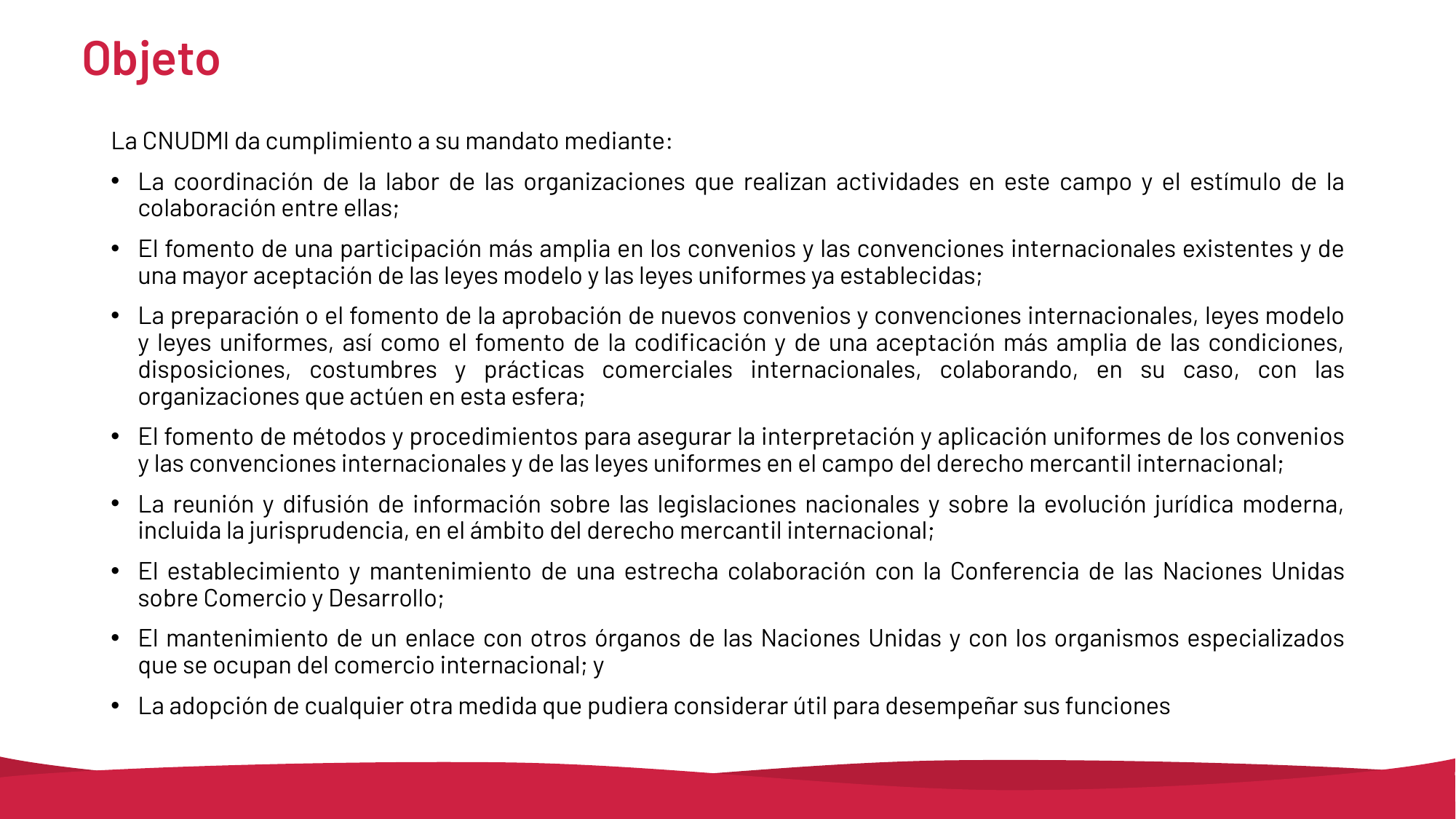

Objeto
La CNUDMI da cumplimiento a su mandato mediante:
La coordinación de la labor de las organizaciones que realizan actividades en este campo y el estímulo de la colaboración entre ellas;
El fomento de una participación más amplia en los convenios y las convenciones internacionales existentes y de una mayor aceptación de las leyes modelo y las leyes uniformes ya establecidas;
La preparación o el fomento de la aprobación de nuevos convenios y convenciones internacionales, leyes modelo y leyes uniformes, así como el fomento de la codificación y de una aceptación más amplia de las condiciones, disposiciones, costumbres y prácticas comerciales internacionales, colaborando, en su caso, con las organizaciones que actúen en esta esfera;
El fomento de métodos y procedimientos para asegurar la interpretación y aplicación uniformes de los convenios y las convenciones internacionales y de las leyes uniformes en el campo del derecho mercantil internacional;
La reunión y difusión de información sobre las legislaciones nacionales y sobre la evolución jurídica moderna, incluida la jurisprudencia, en el ámbito del derecho mercantil internacional;
El establecimiento y mantenimiento de una estrecha colaboración con la Conferencia de las Naciones Unidas sobre Comercio y Desarrollo;
El mantenimiento de un enlace con otros órganos de las Naciones Unidas y con los organismos especializados que se ocupan del comercio internacional; y
La adopción de cualquier otra medida que pudiera considerar útil para desempeñar sus funciones